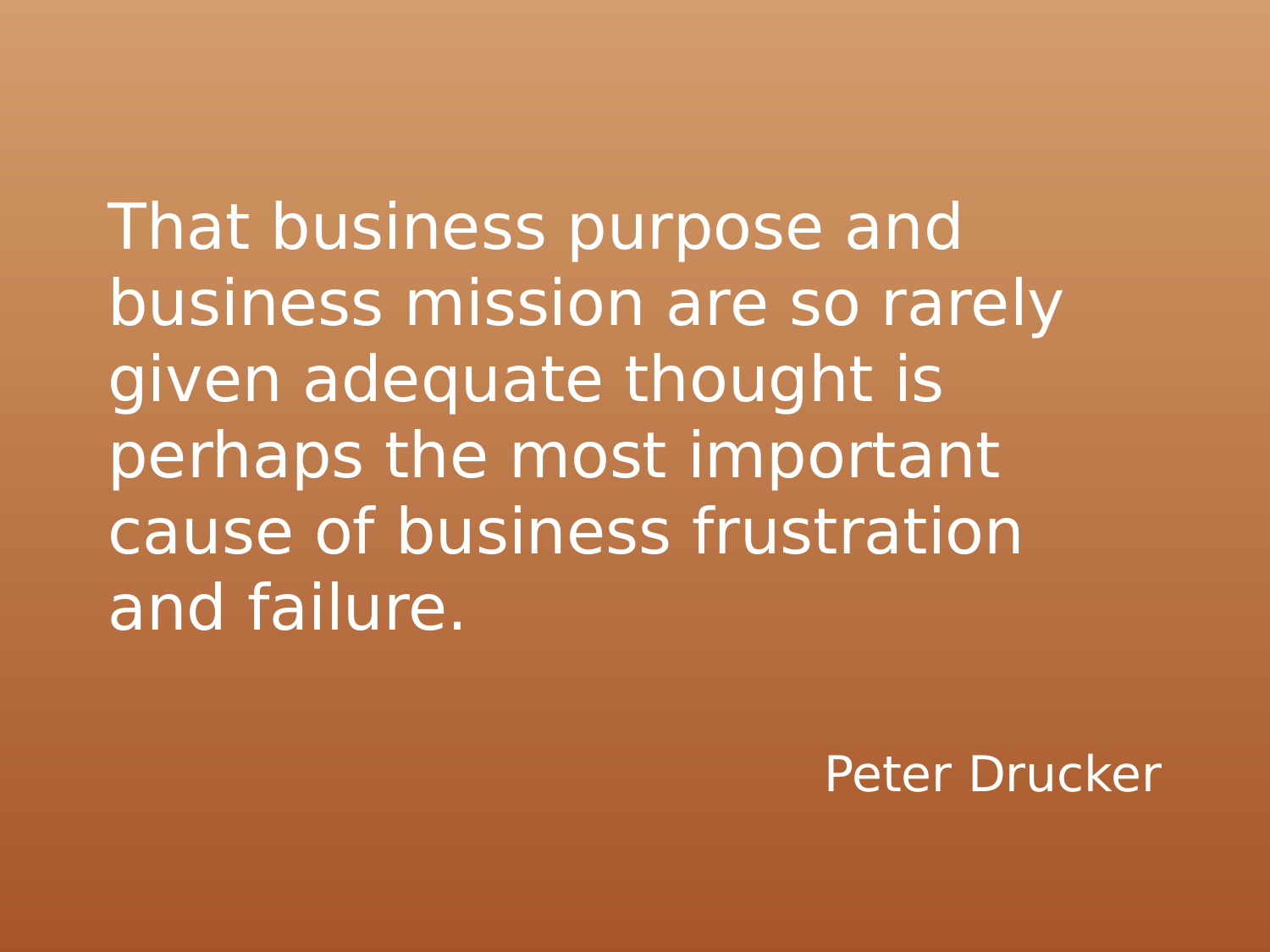

That business purpose and business mission are so rarely given adequate thought is perhaps the most important cause of business frustration and failure.

Peter Drucker